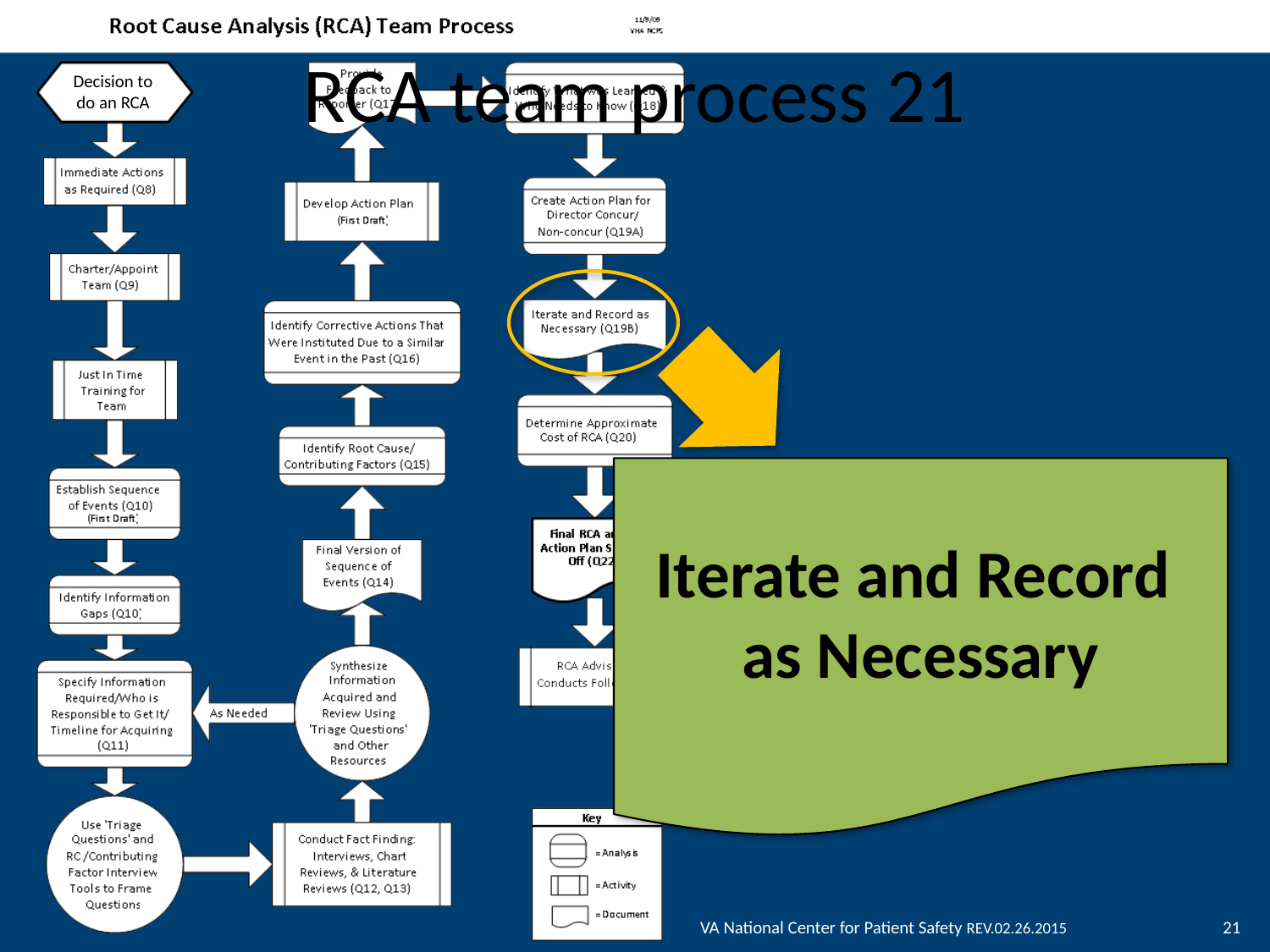

RCA team process 21

Iterate and Record
as Necessary